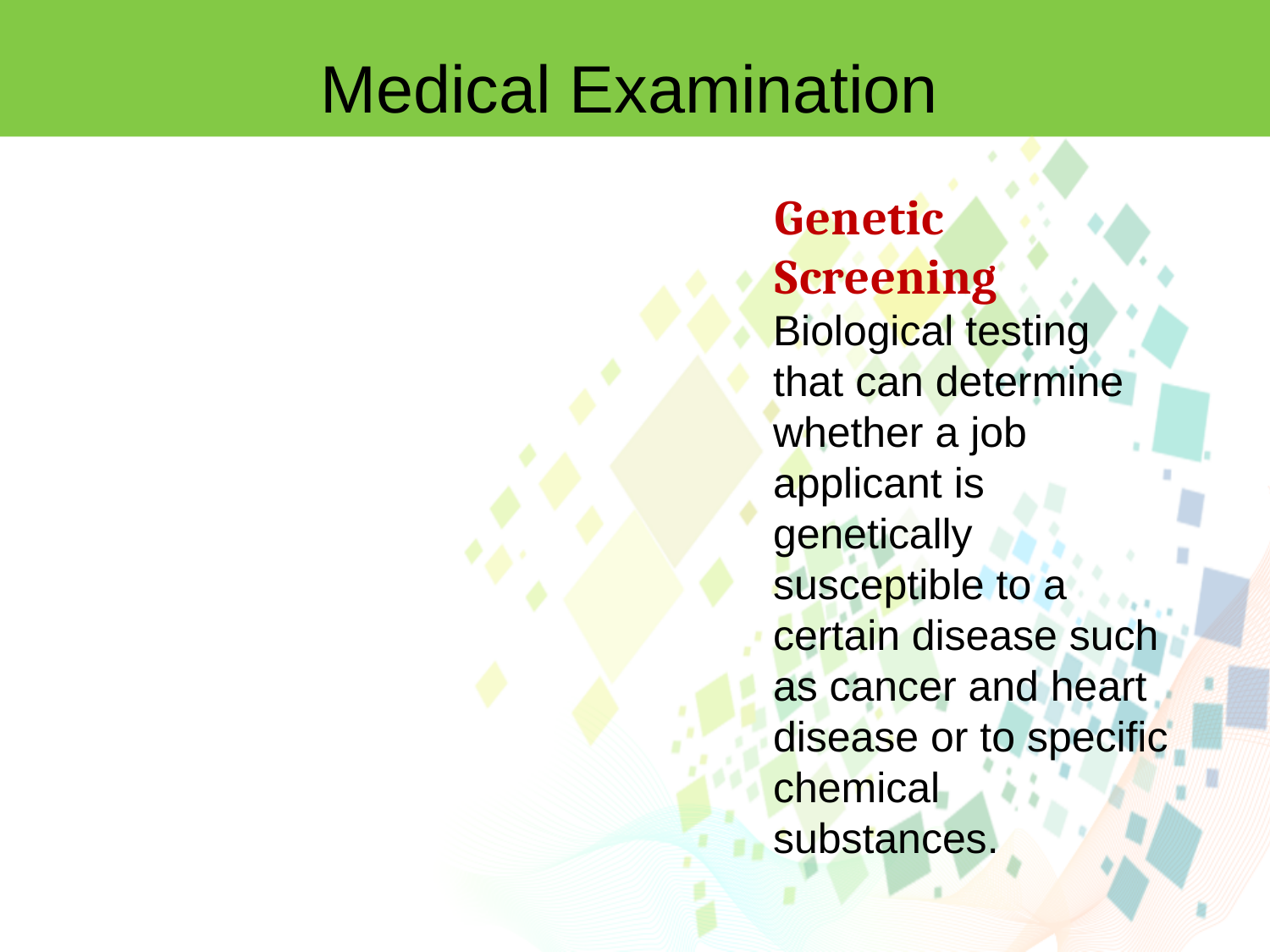

Medical Examination
Genetic Screening
Biological testing that can determine whether a job applicant is genetically susceptible to a certain disease such as cancer and heart disease or to specific chemical substances.